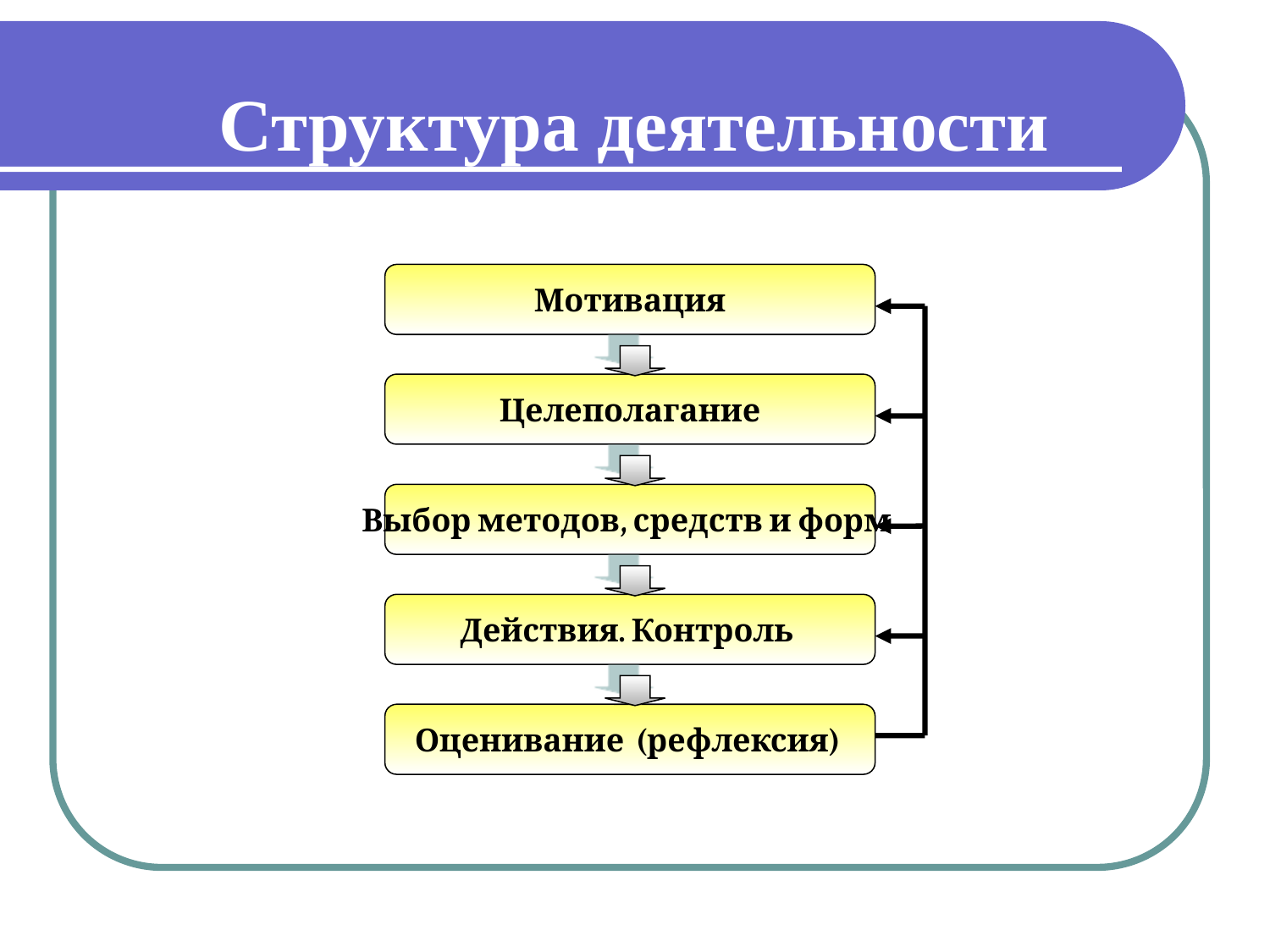

# Структура деятельности
Мотивация
Целеполагание
Выбор методов, средств и форм
Действия. Контроль
Оценивание  (рефлексия)